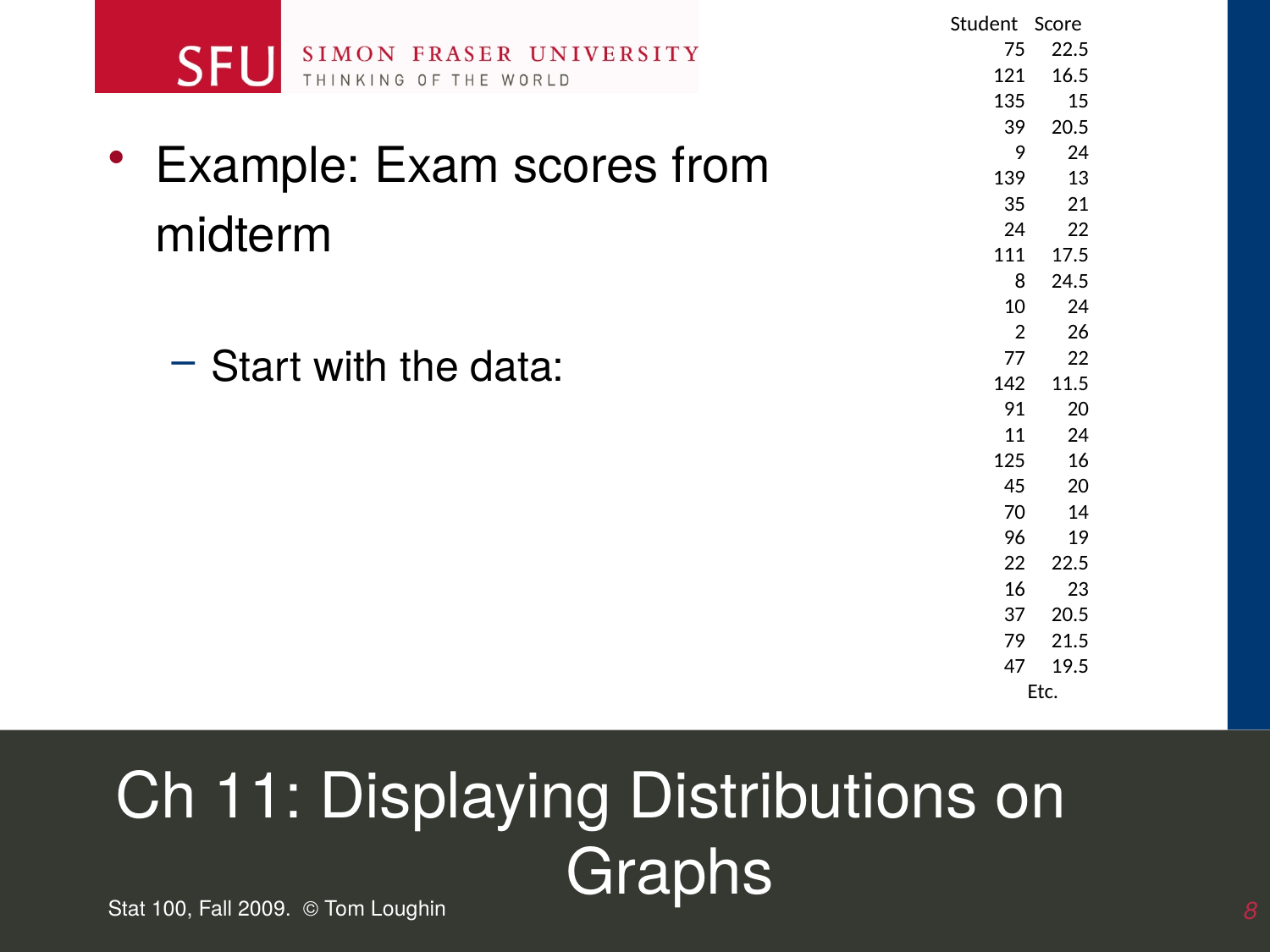

| Student | Score |
| --- | --- |
| 75 | 22.5 |
| 121 | 16.5 |
| 135 | 15 |
| 39 | 20.5 |
| 9 | 24 |
| 139 | 13 |
| 35 | 21 |
| 24 | 22 |
| 111 | 17.5 |
| 8 | 24.5 |
| 10 | 24 |
| 2 | 26 |
| 77 | 22 |
| 142 | 11.5 |
| 91 | 20 |
| 11 | 24 |
| 125 | 16 |
| 45 | 20 |
| 70 | 14 |
| 96 | 19 |
| 22 | 22.5 |
| 16 | 23 |
| 37 | 20.5 |
| 79 | 21.5 |
| 47 | 19.5 |
|  | Etc. |
|  |  |
Example: Exam scores from
	midterm

Start with the data:
# Ch 11: Displaying Distributions on          Graphs
Stat 100, Fall 2009.  © Tom Loughin
8